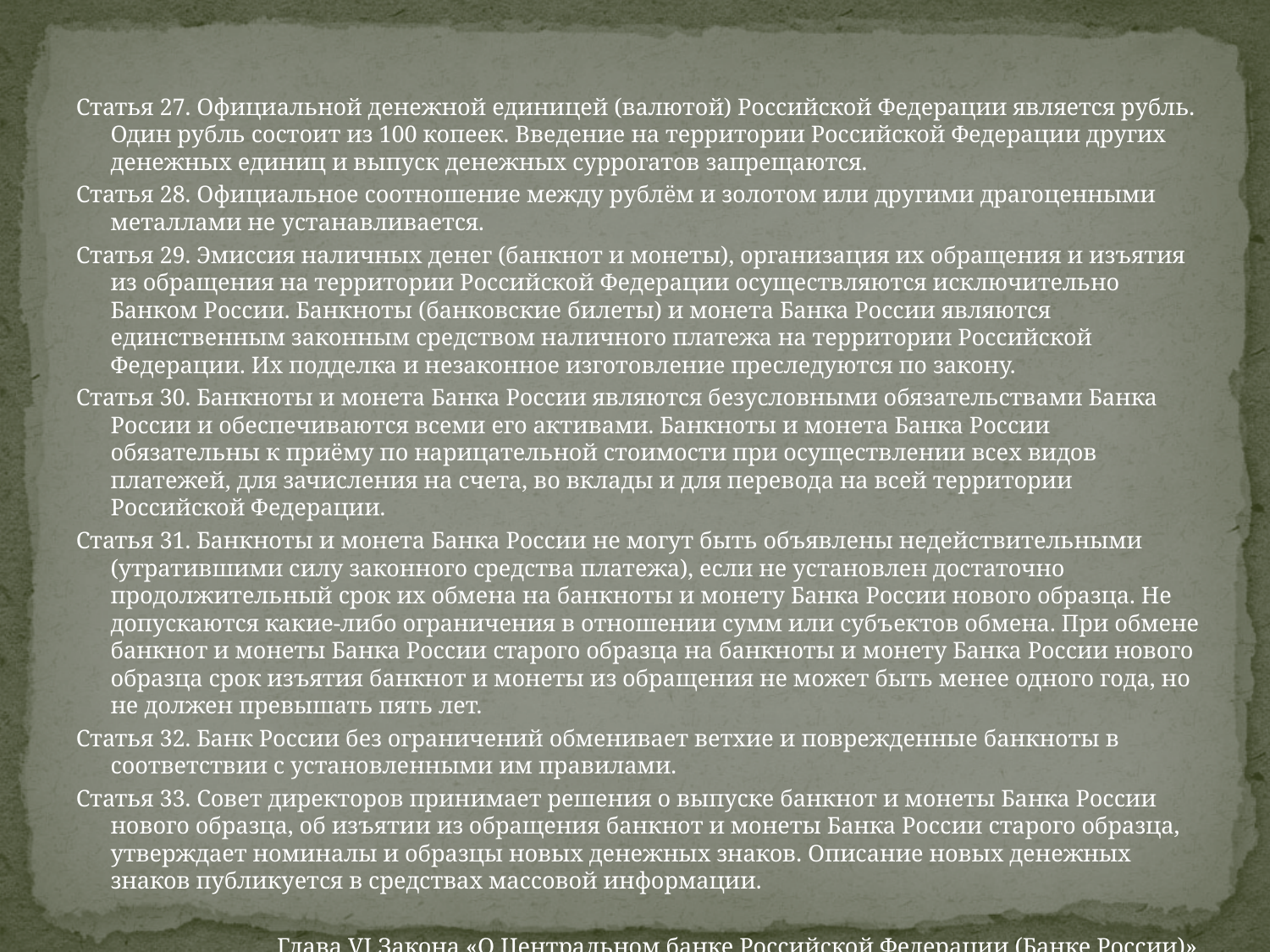

Статья 27. Официальной денежной единицей (валютой) Российской Федерации является рубль. Один рубль состоит из 100 копеек. Введение на территории Российской Федерации других денежных единиц и выпуск денежных суррогатов запрещаются.
Статья 28. Официальное соотношение между рублём и золотом или другими драгоценными металлами не устанавливается.
Статья 29. Эмиссия наличных денег (банкнот и монеты), организация их обращения и изъятия из обращения на территории Российской Федерации осуществляются исключительно Банком России. Банкноты (банковские билеты) и монета Банка России являются единственным законным средством наличного платежа на территории Российской Федерации. Их подделка и незаконное изготовление преследуются по закону.
Статья 30. Банкноты и монета Банка России являются безусловными обязательствами Банка России и обеспечиваются всеми его активами. Банкноты и монета Банка России обязательны к приёму по нарицательной стоимости при осуществлении всех видов платежей, для зачисления на счета, во вклады и для перевода на всей территории Российской Федерации.
Статья 31. Банкноты и монета Банка России не могут быть объявлены недействительными (утратившими силу законного средства платежа), если не установлен достаточно продолжительный срок их обмена на банкноты и монету Банка России нового образца. Не допускаются какие-либо ограничения в отношении сумм или субъектов обмена. При обмене банкнот и монеты Банка России старого образца на банкноты и монету Банка России нового образца срок изъятия банкнот и монеты из обращения не может быть менее одного года, но не должен превышать пять лет.
Статья 32. Банк России без ограничений обменивает ветхие и поврежденные банкноты в соответствии с установленными им правилами.
Статья 33. Совет директоров принимает решения о выпуске банкнот и монеты Банка России нового образца, об изъятии из обращения банкнот и монеты Банка России старого образца, утверждает номиналы и образцы новых денежных знаков. Описание новых денежных знаков публикуется в средствах массовой информации.

Глава VI Закона «О Центральном банке Российской Федерации (Банке России)»